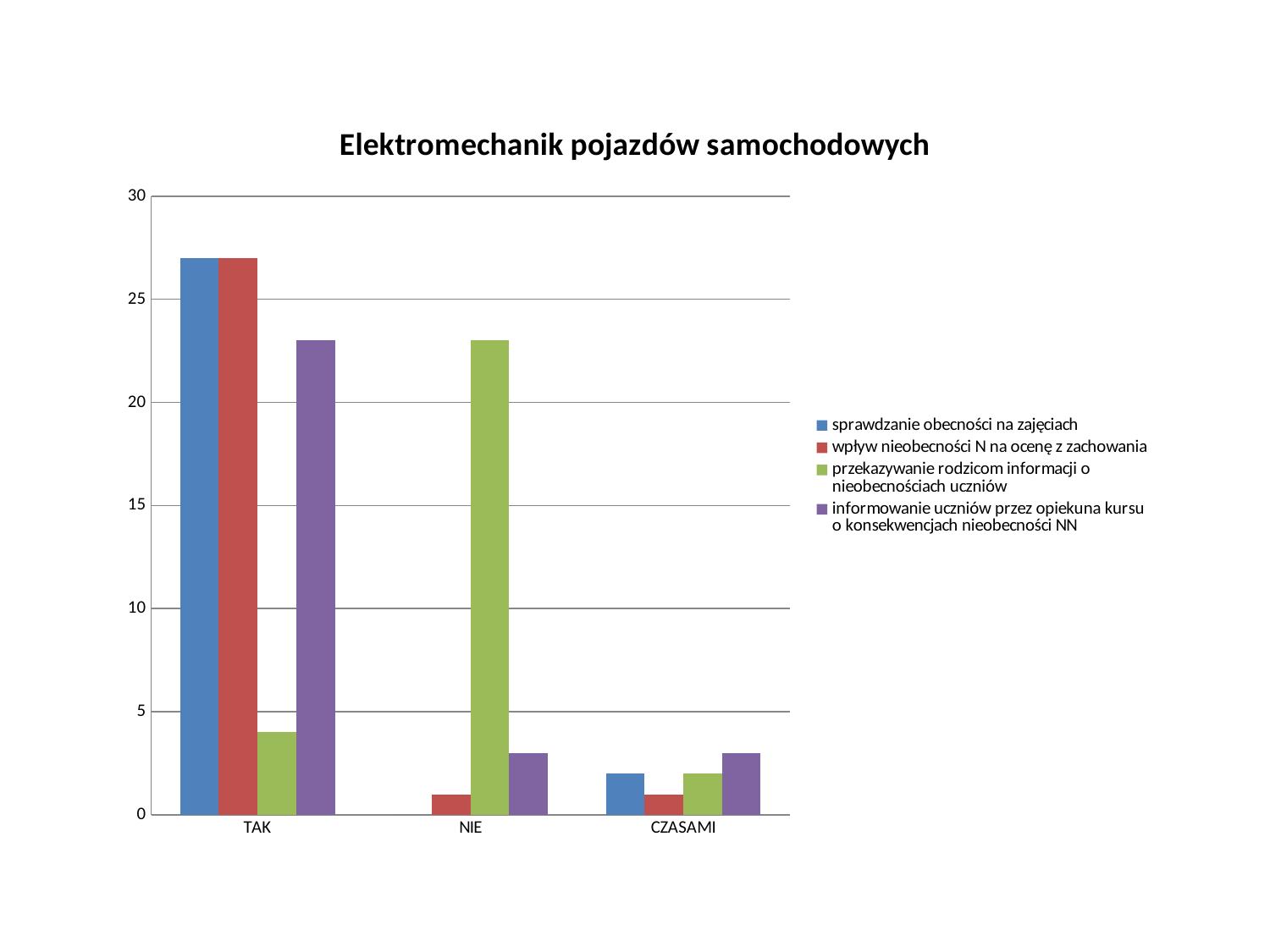

### Chart: Elektromechanik pojazdów samochodowych

| Category |  |  |  |  |
|---|---|---|---|---|
| TAK | 27.0 | 27.0 | 4.0 | 23.0 |
| NIE | 0.0 | 1.0 | 23.0 | 3.0 |
| CZASAMI | 2.0 | 1.0 | 2.0 | 3.0 |